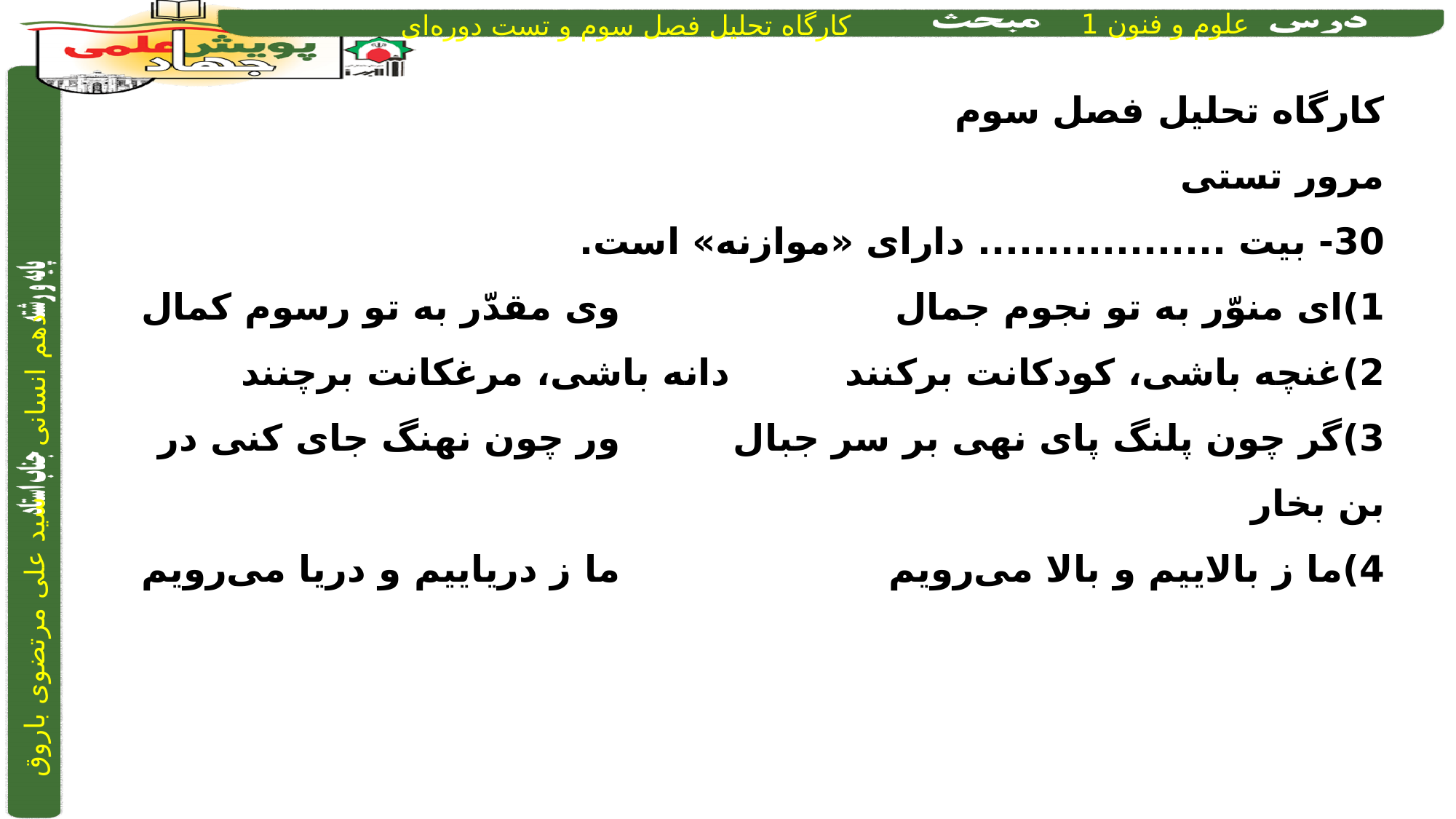

کارگاه تحلیل فصل سوم
مرور تستی
30- بیت .................. دارای «موازنه» است.
1)	ای منوّر به تو نجوم جمال	 			وی مقدّر به تو رسوم کمال
2)	غنچه باشی، کودکانت برکنند	 		دانه باشی، مرغکانت برچنند
3)	گر چون پلنگ پای نهی بر سر جبال	 		ور چون نهنگ جای کنی در بن بخار
4)	ما ز بالاییم و بالا می‌رویم	 			ما ز دریاییم و دریا می‌رویم